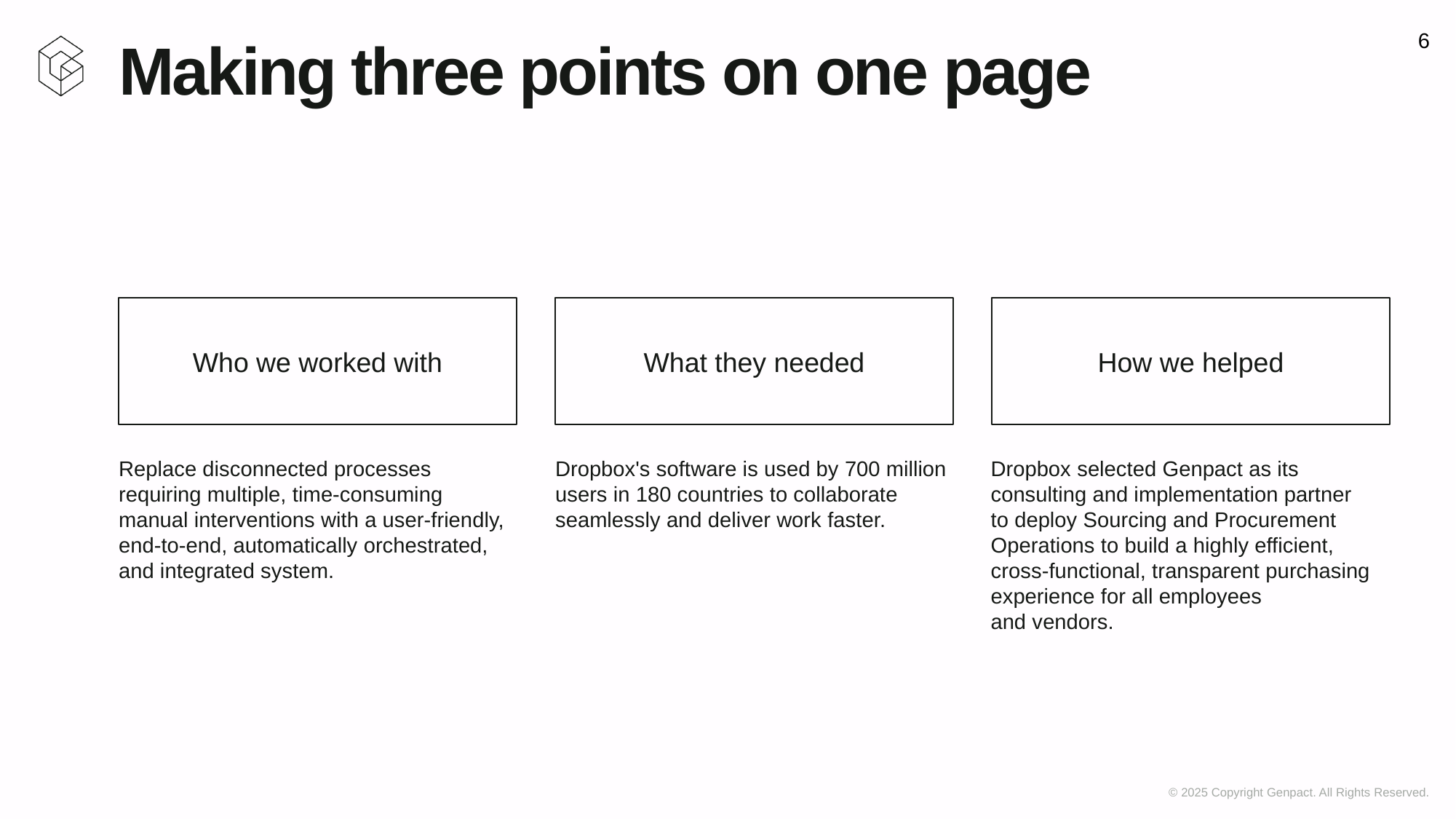

6
# Making three points on one page
Who we worked with
What they needed
How we helped
Replace disconnected processes requiring multiple, time-consuming manual interventions with a user-friendly, end-to-end, automatically orchestrated, and integrated system.

Dropbox's software is used by 700 million users in 180 countries to collaborate seamlessly and deliver work faster.
Dropbox selected Genpact as its consulting and implementation partner
to deploy Sourcing and Procurement Operations to build a highly efficient, cross-functional, transparent purchasing experience for all employees
and vendors.
© 2025 Copyright Genpact. All Rights Reserved.